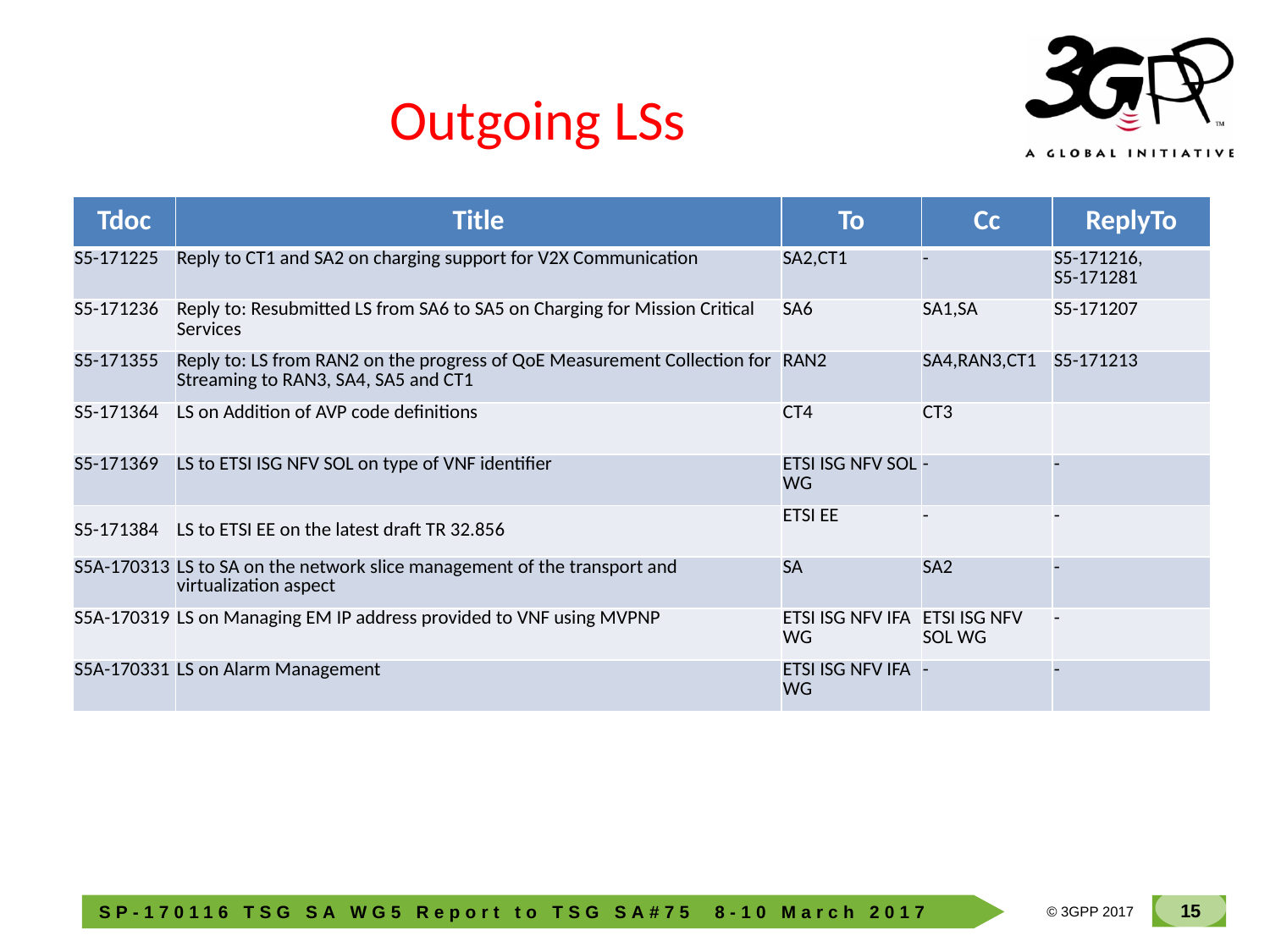

# Outgoing LSs
| Tdoc | Title | To | Cc | ReplyTo |
| --- | --- | --- | --- | --- |
| S5-171225 | Reply to CT1 and SA2 on charging support for V2X Communication | SA2,CT1 | - | S5-171216, S5-171281 |
| S5-171236 | Reply to: Resubmitted LS from SA6 to SA5 on Charging for Mission Critical Services | SA6 | SA1,SA | S5-171207 |
| S5-171355 | Reply to: LS from RAN2 on the progress of QoE Measurement Collection for Streaming to RAN3, SA4, SA5 and CT1 | RAN2 | SA4,RAN3,CT1 | S5-171213 |
| S5-171364 | LS on Addition of AVP code definitions | CT4 | CT3 |  |
| S5-171369 | LS to ETSI ISG NFV SOL on type of VNF identifier | ETSI ISG NFV SOL WG | - | - |
| S5-171384 | LS to ETSI EE on the latest draft TR 32.856 | ETSI EE | - | - |
| S5A-170313 | LS to SA on the network slice management of the transport and virtualization aspect | SA | SA2 | - |
| S5A-170319 | LS on Managing EM IP address provided to VNF using MVPNP | ETSI ISG NFV IFA WG | ETSI ISG NFV SOL WG | - |
| S5A-170331 | LS on Alarm Management | ETSI ISG NFV IFA WG | - | - |